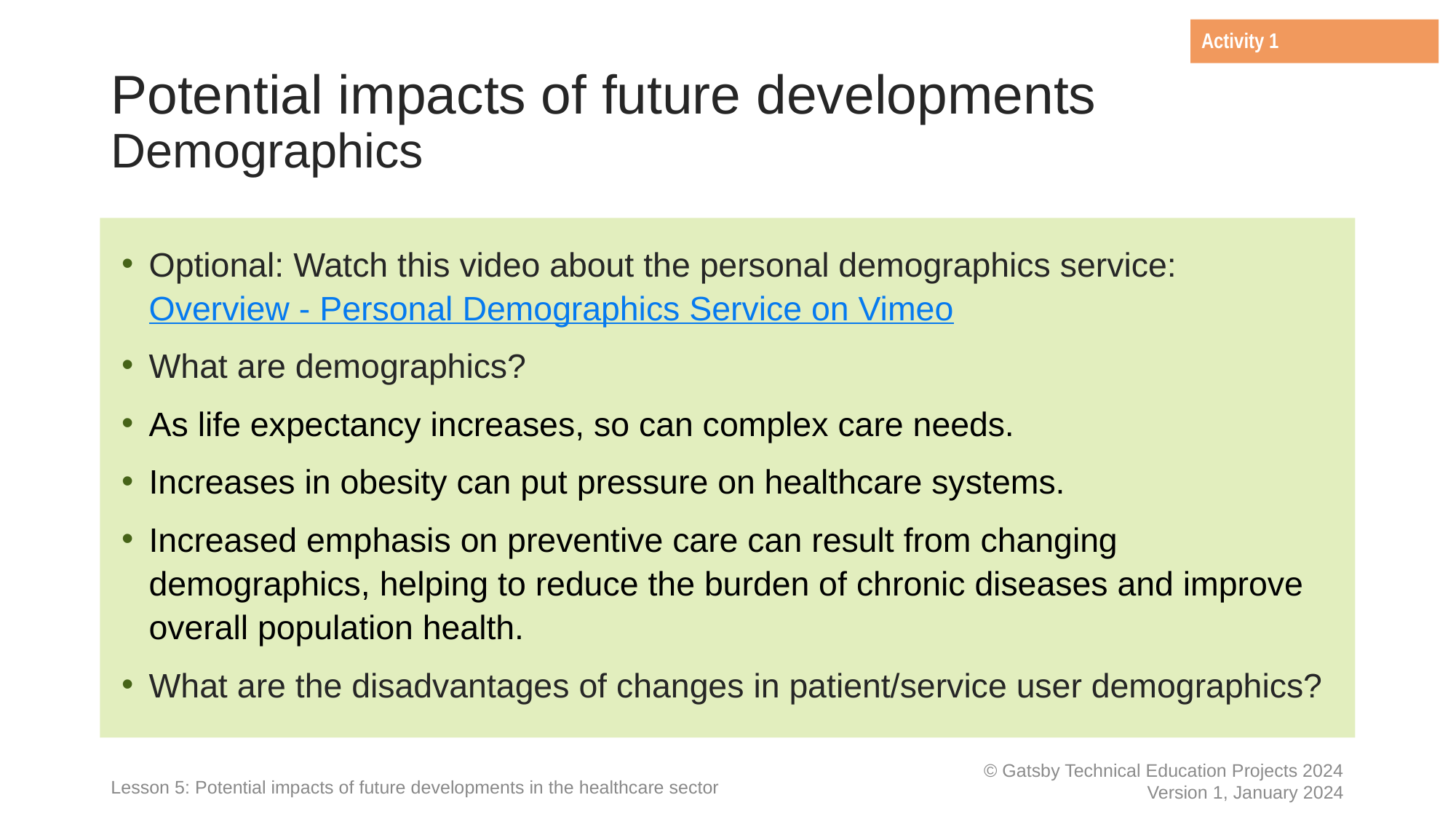

Activity 1
# Potential impacts of future developments Demographics
Optional: Watch this video about the personal demographics service: Overview - Personal Demographics Service on Vimeo
What are demographics?
As life expectancy increases, so can complex care needs.
Increases in obesity can put pressure on healthcare systems.
Increased emphasis on preventive care can result from changing demographics, helping to reduce the burden of chronic diseases and improve overall population health.
What are the disadvantages of changes in patient/service user demographics?
Lesson 5: Potential impacts of future developments in the healthcare sector